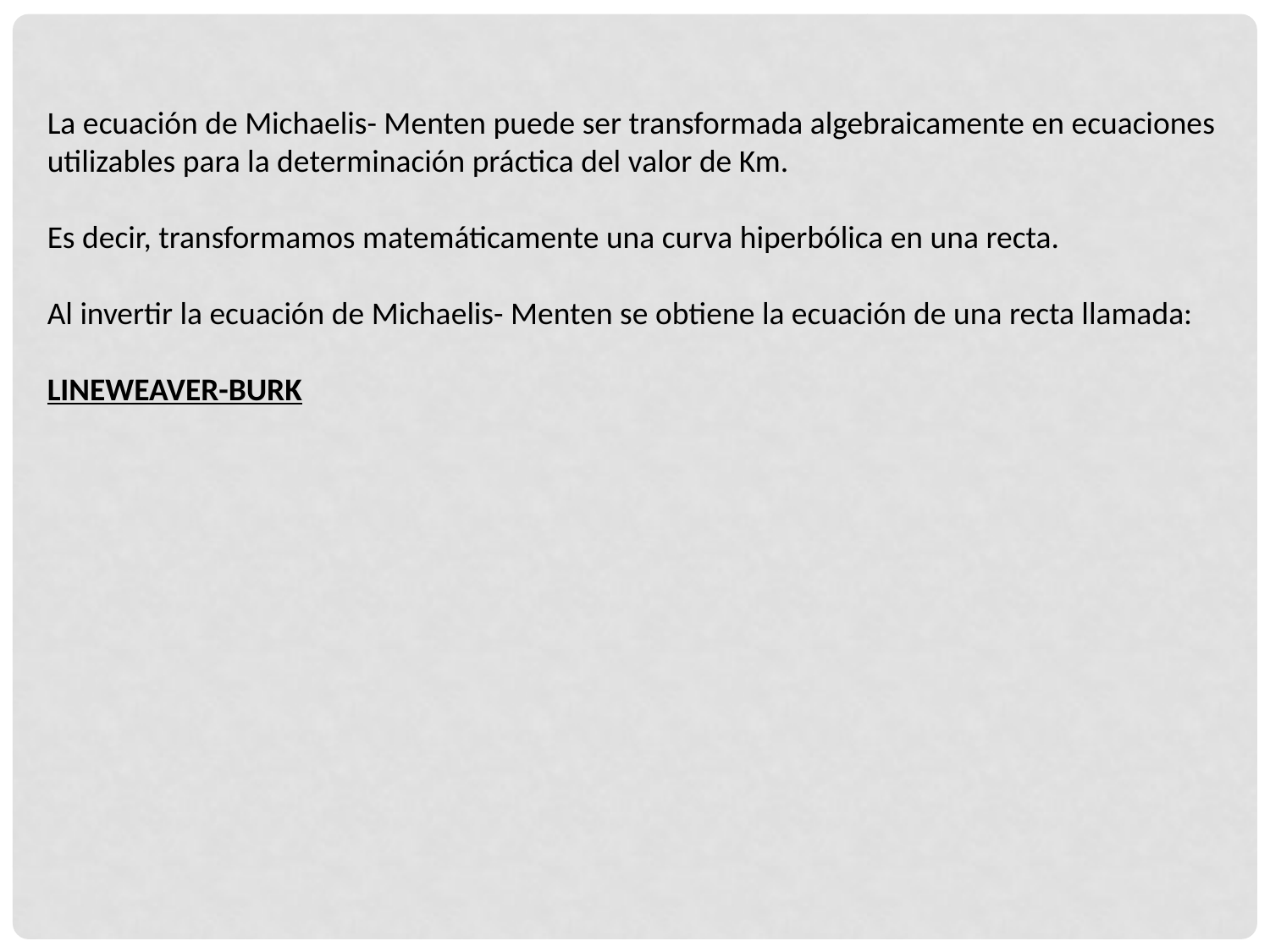

La ecuación de Michaelis- Menten puede ser transformada algebraicamente en ecuaciones utilizables para la determinación práctica del valor de Km.

Es decir, transformamos matemáticamente una curva hiperbólica en una recta.

Al invertir la ecuación de Michaelis- Menten se obtiene la ecuación de una recta llamada:

LINEWEAVER-BURK